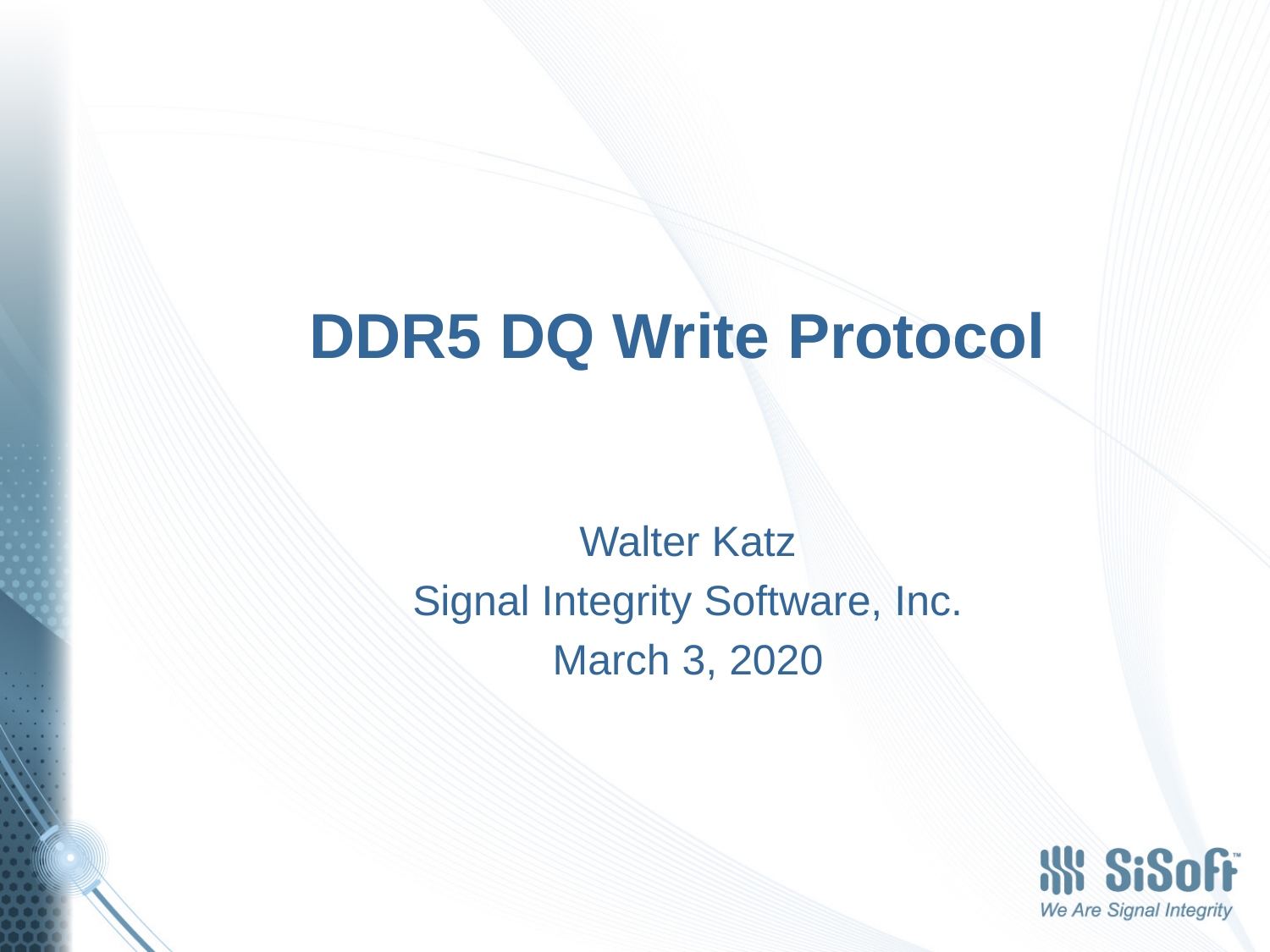

# DDR5 DQ Write Protocol
Walter Katz
Signal Integrity Software, Inc.
March 3, 2020